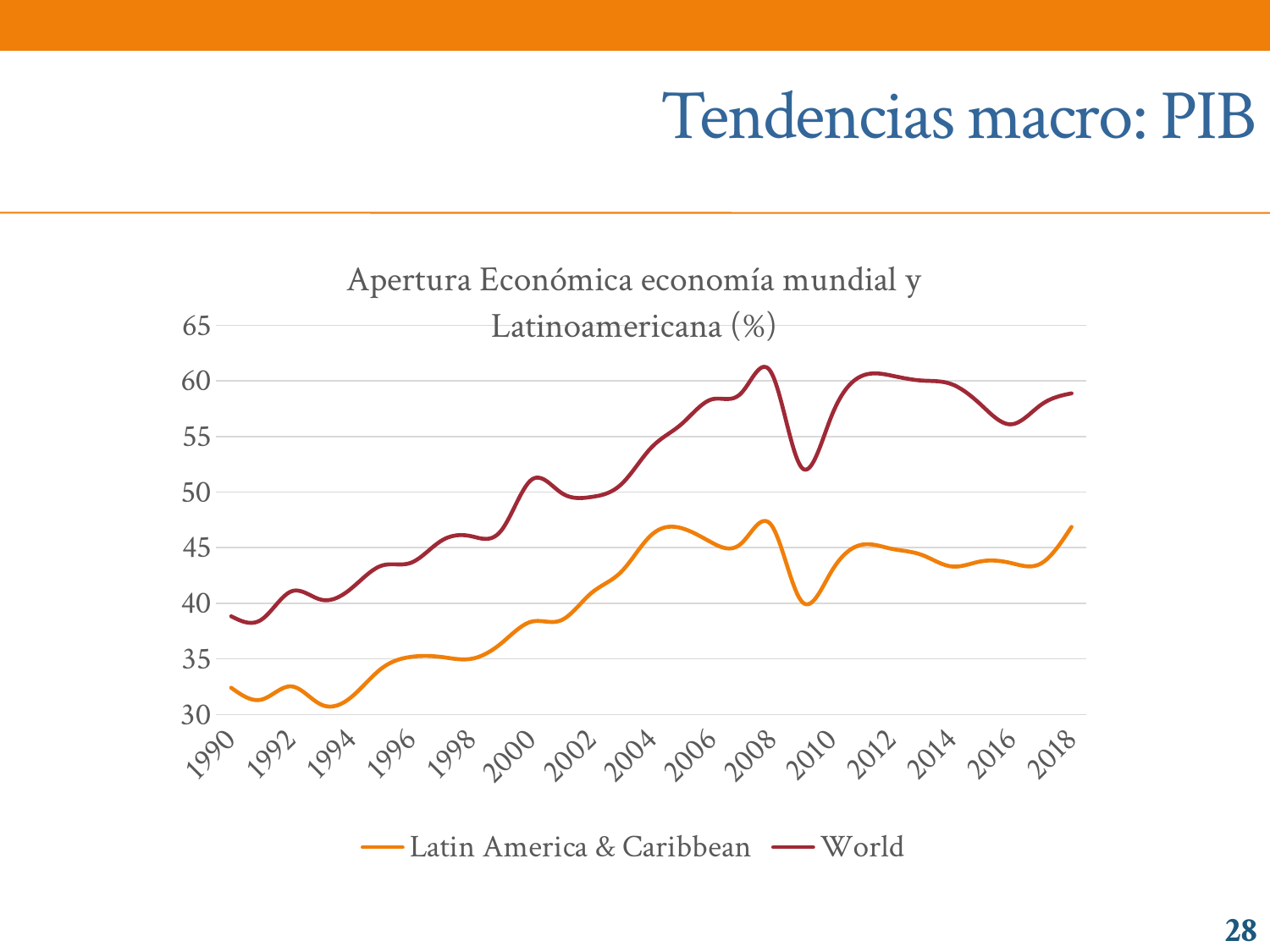

# Tendencias macro: PIB

### Chart: Apertura Económica economía mundial y Latinoamericana (%)

| Category | Latin America & Caribbean | World |
|---|---|---|
| 1990 | 32.40705267854856 | 38.83201344436716 |
| 1991 | 31.337168501694276 | 38.51944746348589 |
| 1992 | 32.53351007575821 | 41.06821956761953 |
| 1993 | 30.894222572265754 | 40.32346677912871 |
| 1994 | 31.564435204107696 | 41.33148030794516 |
| 1995 | 34.119960001295325 | 43.37295938727621 |
| 1996 | 35.18785847988511 | 43.65448816314411 |
| 1997 | 35.175794849462804 | 45.62547493335228 |
| 1998 | 35.00962048599733 | 46.03398514767901 |
| 1999 | 36.40581721126533 | 46.55169730815864 |
| 2000 | 38.34465541183358 | 51.09652960870641 |
| 2001 | 38.482293758875336 | 49.93355681121486 |
| 2002 | 40.91962662080853 | 49.56241127535979 |
| 2003 | 42.83989149998646 | 50.71162076957967 |
| 2004 | 46.14169212584931 | 54.00046742947501 |
| 2005 | 46.76455744875791 | 56.10248564057568 |
| 2006 | 45.48545345611687 | 58.32674305010357 |
| 2007 | 45.3887914830321 | 58.910738060133504 |
| 2008 | 47.03247154980352 | 60.72986839048461 |
| 2009 | 40.204193502367076 | 52.23631723657145 |
| 2010 | 42.85409424120566 | 56.813242312206214 |
| 2011 | 45.263892919346574 | 60.4277882934599 |
| 2012 | 44.90677188644305 | 60.47609118571508 |
| 2013 | 44.364728687557495 | 60.03192977192451 |
| 2014 | 43.316764030390644 | 59.70681056929405 |
| 2015 | 43.77772146761067 | 57.81068718019918 |
| 2016 | 43.60994199602061 | 56.09790044243228 |
| 2017 | 43.6058936852444 | 57.8791547950012 |
| 2018 | 46.871805305936974 | 58.8791547950012 |
28